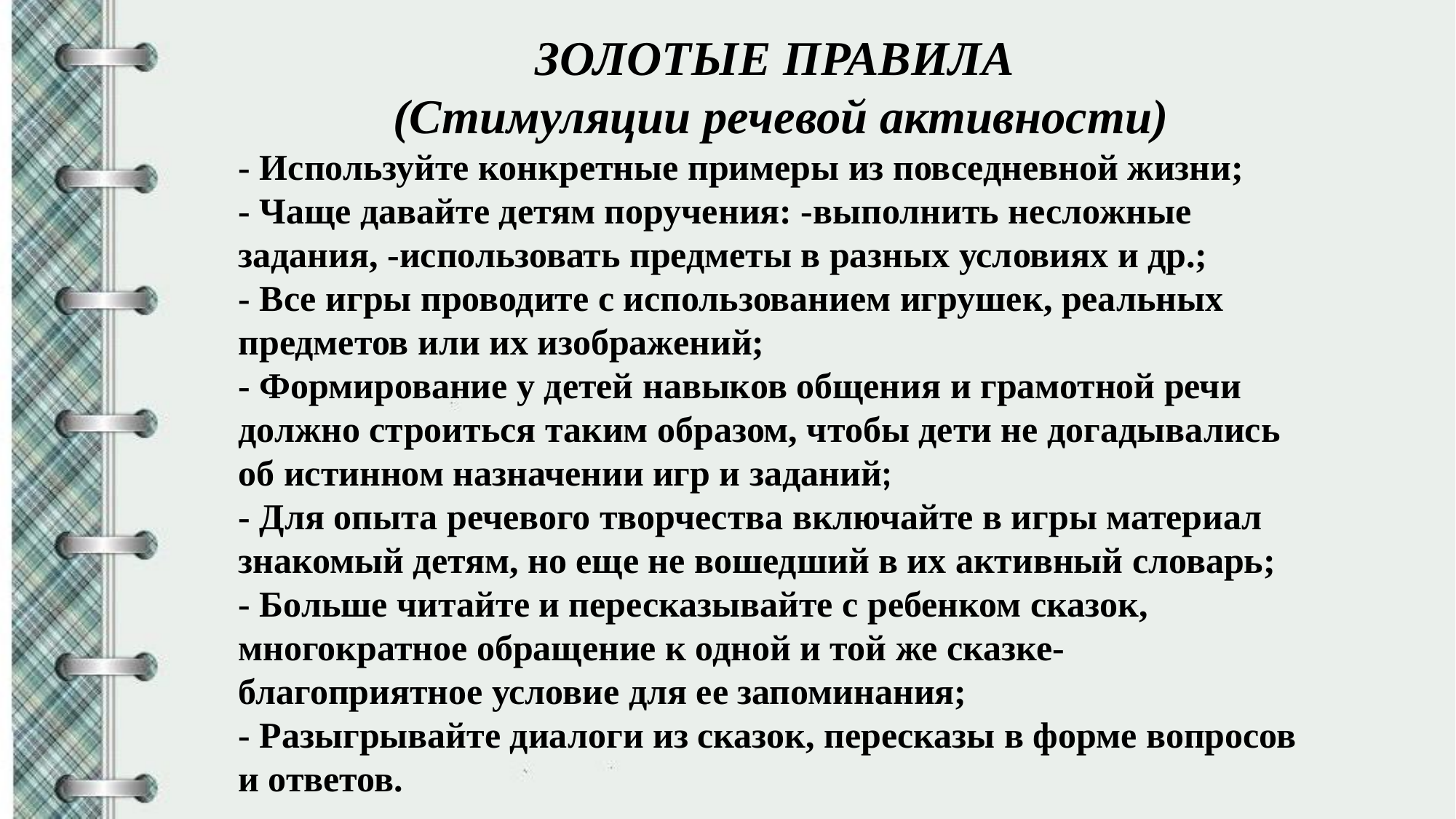

ЗОЛОТЫЕ ПРАВИЛА
 (Стимуляции речевой активности)
- Используйте конкретные примеры из повседневной жизни;
- Чаще давайте детям поручения: -выполнить несложные задания, -использовать предметы в разных условиях и др.;
- Все игры проводите с использованием игрушек, реальных предметов или их изображений;
- Формирование у детей навыков общения и грамотной речи должно строиться таким образом, чтобы дети не догадывались об истинном назначении игр и заданий;
- Для опыта речевого творчества включайте в игры материал знакомый детям, но еще не вошедший в их активный словарь;
- Больше читайте и пересказывайте с ребенком сказок, многократное обращение к одной и той же сказке- благоприятное условие для ее запоминания;
- Разыгрывайте диалоги из сказок, пересказы в форме вопросов и ответов.